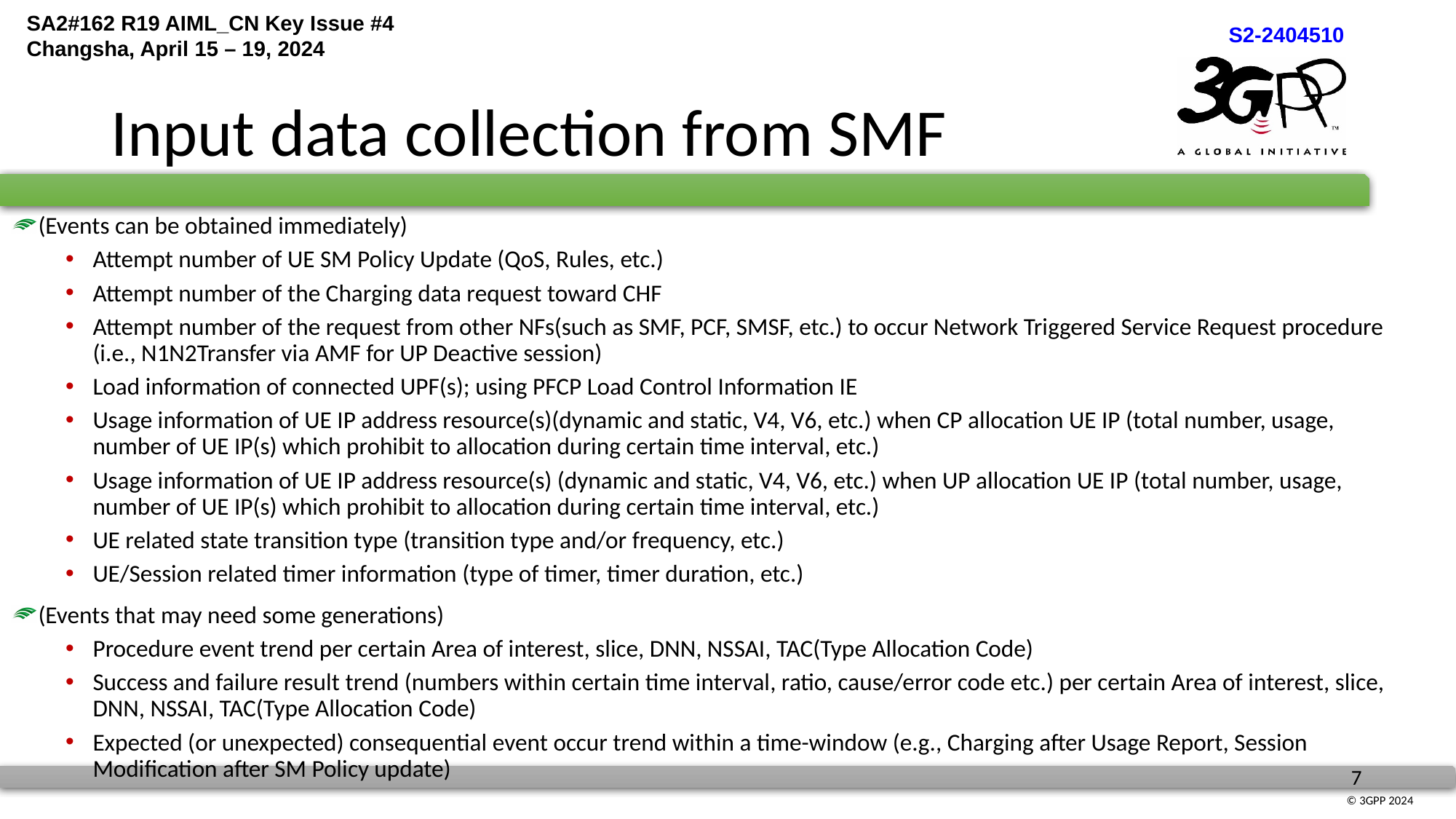

# Input data collection from SMF
(Events can be obtained immediately)
Attempt number of UE SM Policy Update (QoS, Rules, etc.)
Attempt number of the Charging data request toward CHF
Attempt number of the request from other NFs(such as SMF, PCF, SMSF, etc.) to occur Network Triggered Service Request procedure (i.e., N1N2Transfer via AMF for UP Deactive session)
Load information of connected UPF(s); using PFCP Load Control Information IE
Usage information of UE IP address resource(s)(dynamic and static, V4, V6, etc.) when CP allocation UE IP (total number, usage, number of UE IP(s) which prohibit to allocation during certain time interval, etc.)
Usage information of UE IP address resource(s) (dynamic and static, V4, V6, etc.) when UP allocation UE IP (total number, usage, number of UE IP(s) which prohibit to allocation during certain time interval, etc.)
UE related state transition type (transition type and/or frequency, etc.)
UE/Session related timer information (type of timer, timer duration, etc.)
(Events that may need some generations)
Procedure event trend per certain Area of interest, slice, DNN, NSSAI, TAC(Type Allocation Code)
Success and failure result trend (numbers within certain time interval, ratio, cause/error code etc.) per certain Area of interest, slice, DNN, NSSAI, TAC(Type Allocation Code)
Expected (or unexpected) consequential event occur trend within a time-window (e.g., Charging after Usage Report, Session Modification after SM Policy update)